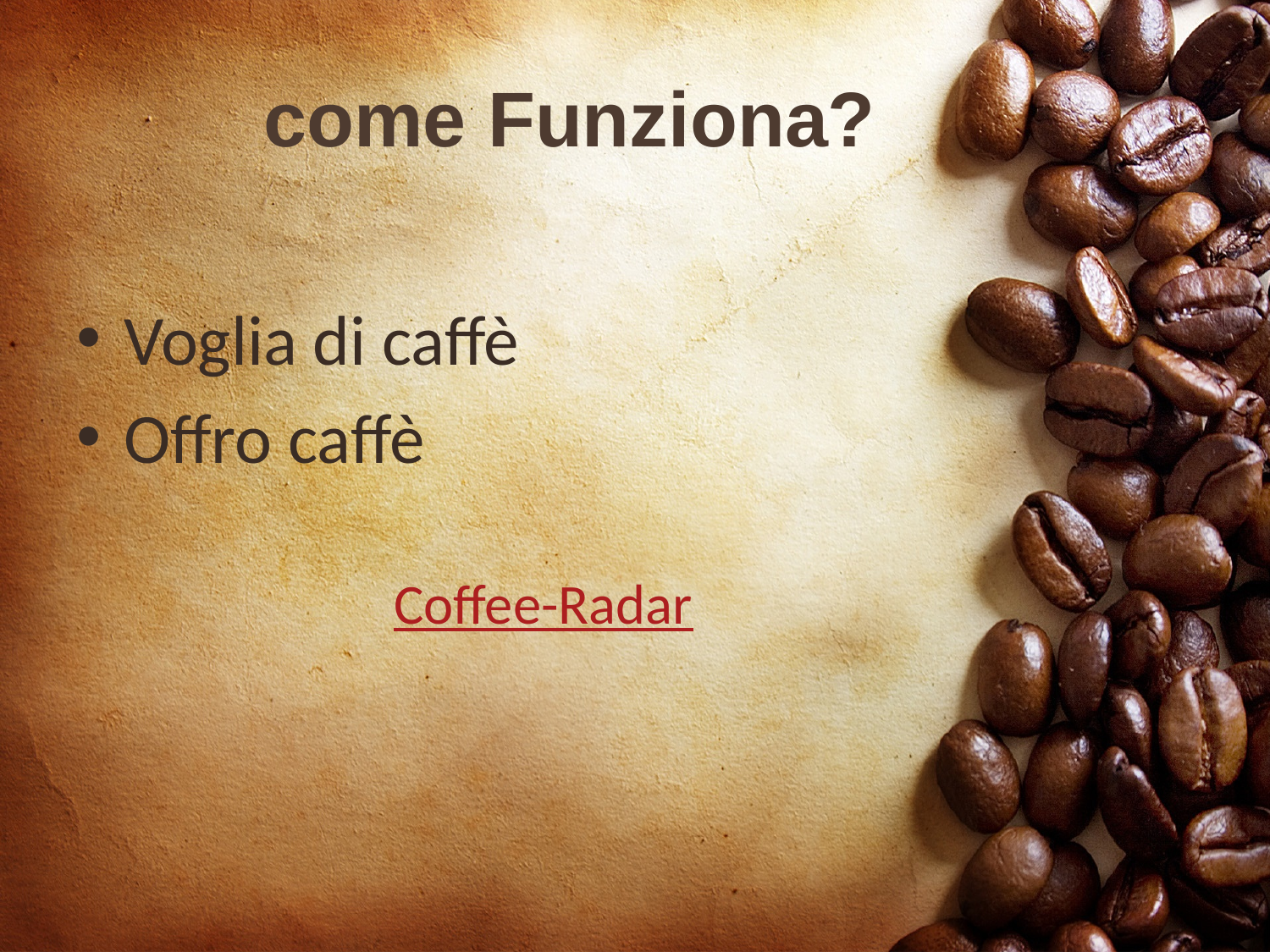

# come Funziona?

Voglia di caffè
Offro caffè

                         Coffee-Radar